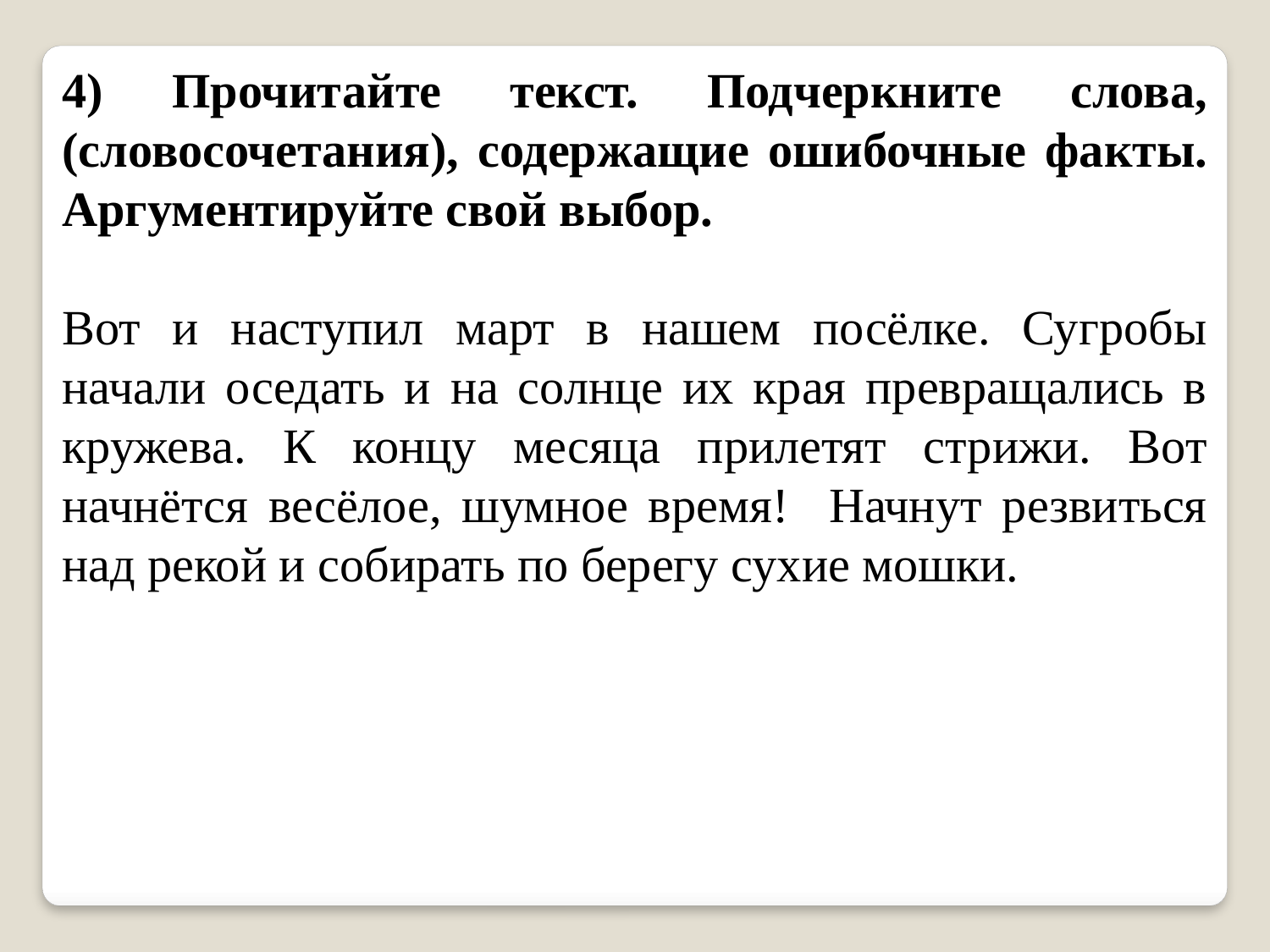

4) Прочитайте текст. Подчеркните слова, (словосочетания), содержащие ошибочные факты. Аргументируйте свой выбор.

Вот и наступил март в нашем посёлке. Сугробы начали оседать и на солнце их края превращались в кружева. К концу месяца прилетят стрижи. Вот начнётся весёлое, шумное время!  Начнут резвиться над рекой и собирать по берегу сухие мошки.